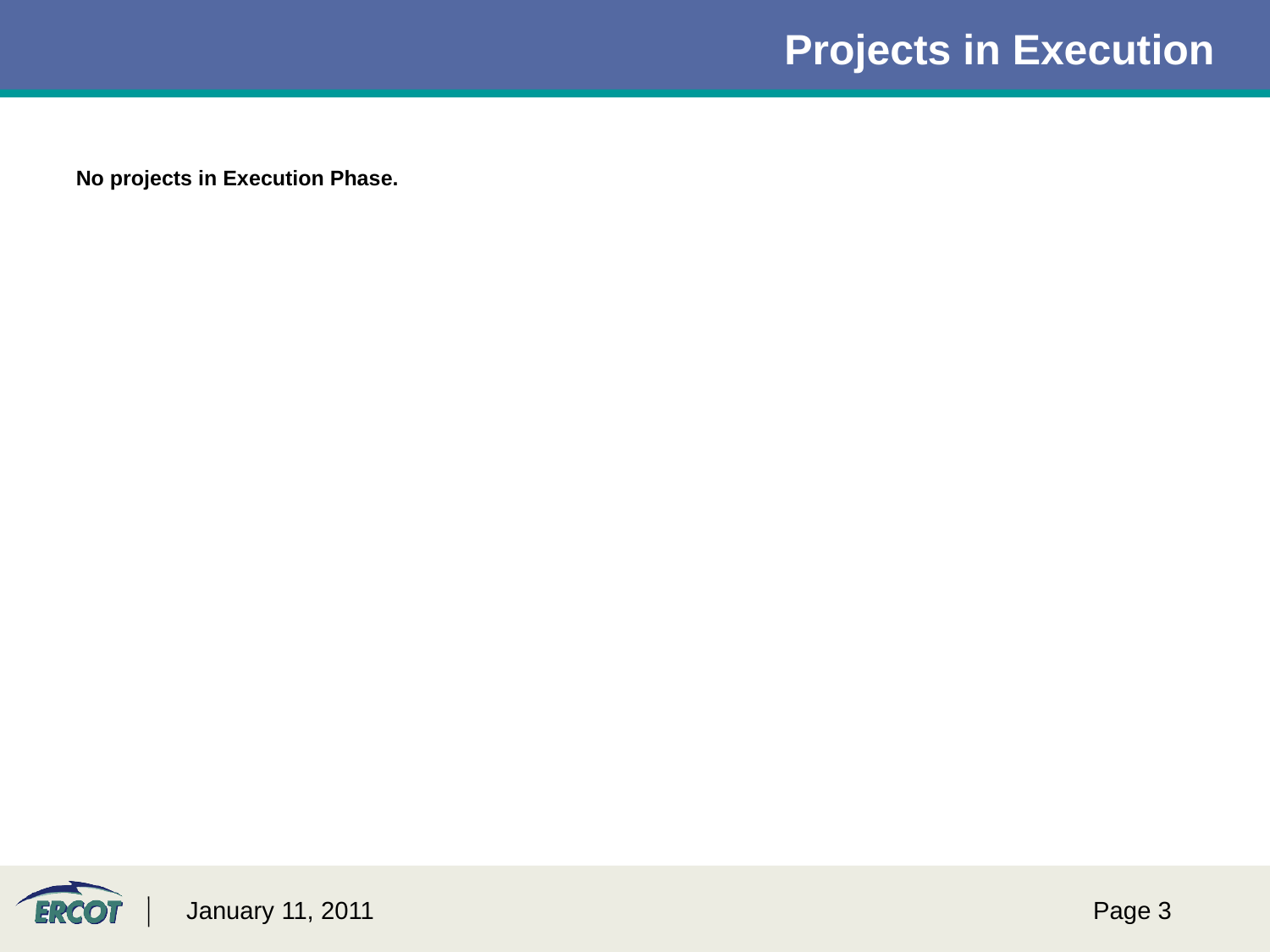

# Projects in Execution
No projects in Execution Phase.